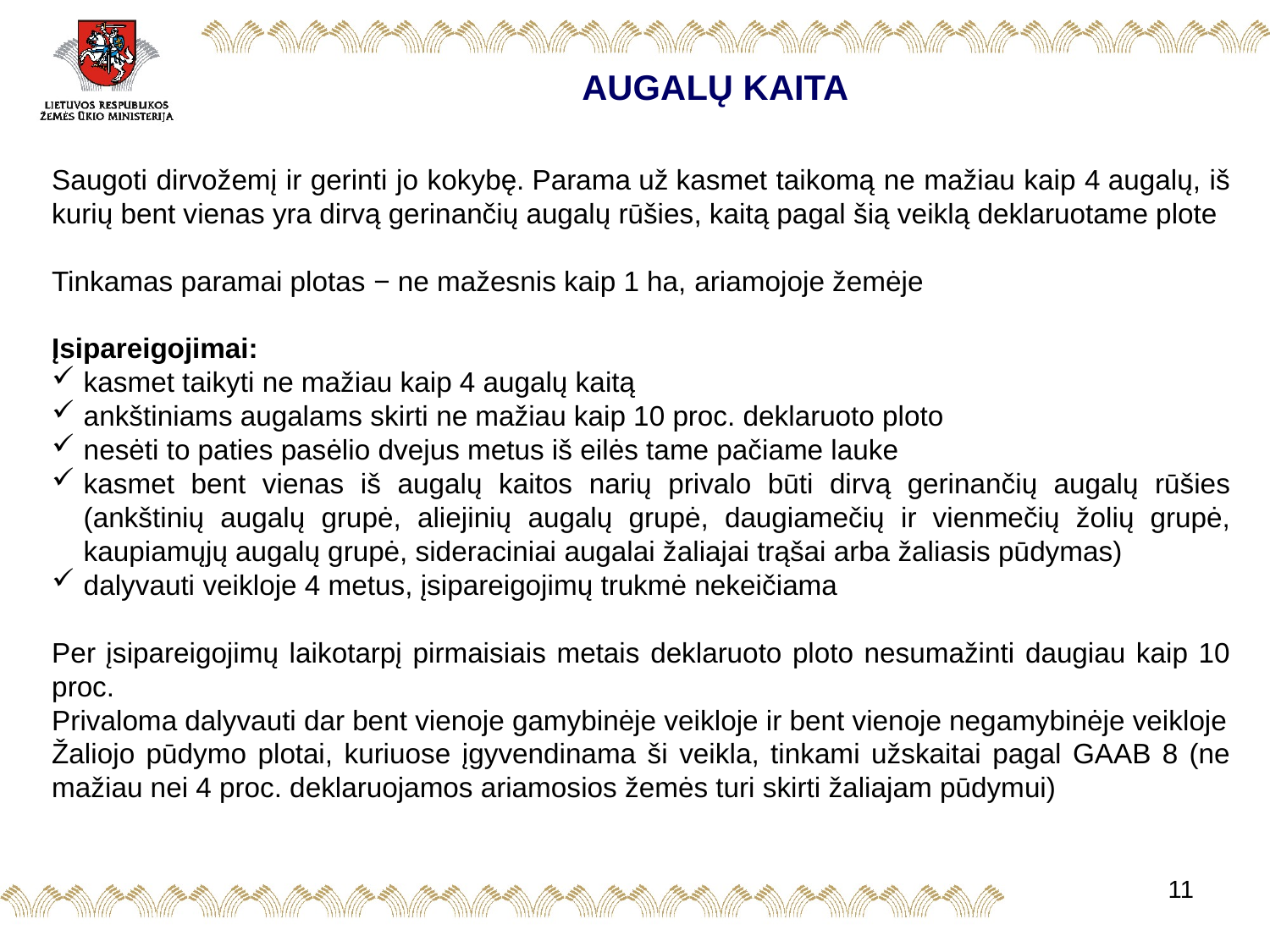

AUGALŲ KAITA

Saugoti dirvožemį ir gerinti jo kokybę. Parama už kasmet taikomą ne mažiau kaip 4 augalų, iš kurių bent vienas yra dirvą gerinančių augalų rūšies, kaitą pagal šią veiklą deklaruotame plote

Tinkamas paramai plotas − ne mažesnis kaip 1 ha, ariamojoje žemėje

Įsipareigojimai:​
kasmet taikyti ne mažiau kaip 4 augalų kaitą
ankštiniams augalams skirti ne mažiau kaip 10 proc. deklaruoto ploto
nesėti to paties pasėlio dvejus metus iš eilės tame pačiame lauke
kasmet bent vienas iš augalų kaitos narių privalo būti dirvą gerinančių augalų rūšies (ankštinių augalų grupė, aliejinių augalų grupė, daugiamečių ir vienmečių žolių grupė, kaupiamųjų augalų grupė, sideraciniai augalai žaliajai trąšai arba žaliasis pūdymas)
dalyvauti veikloje 4 metus, įsipareigojimų trukmė nekeičiama

Per įsipareigojimų laikotarpį pirmaisiais metais deklaruoto ploto nesumažinti daugiau kaip 10 proc.
Privaloma dalyvauti dar bent vienoje gamybinėje veikloje ir bent vienoje negamybinėje veikloje
Žaliojo pūdymo plotai, kuriuose įgyvendinama ši veikla, tinkami užskaitai pagal GAAB 8 (ne mažiau nei 4 proc. deklaruojamos ariamosios žemės turi skirti žaliajam pūdymui)
11